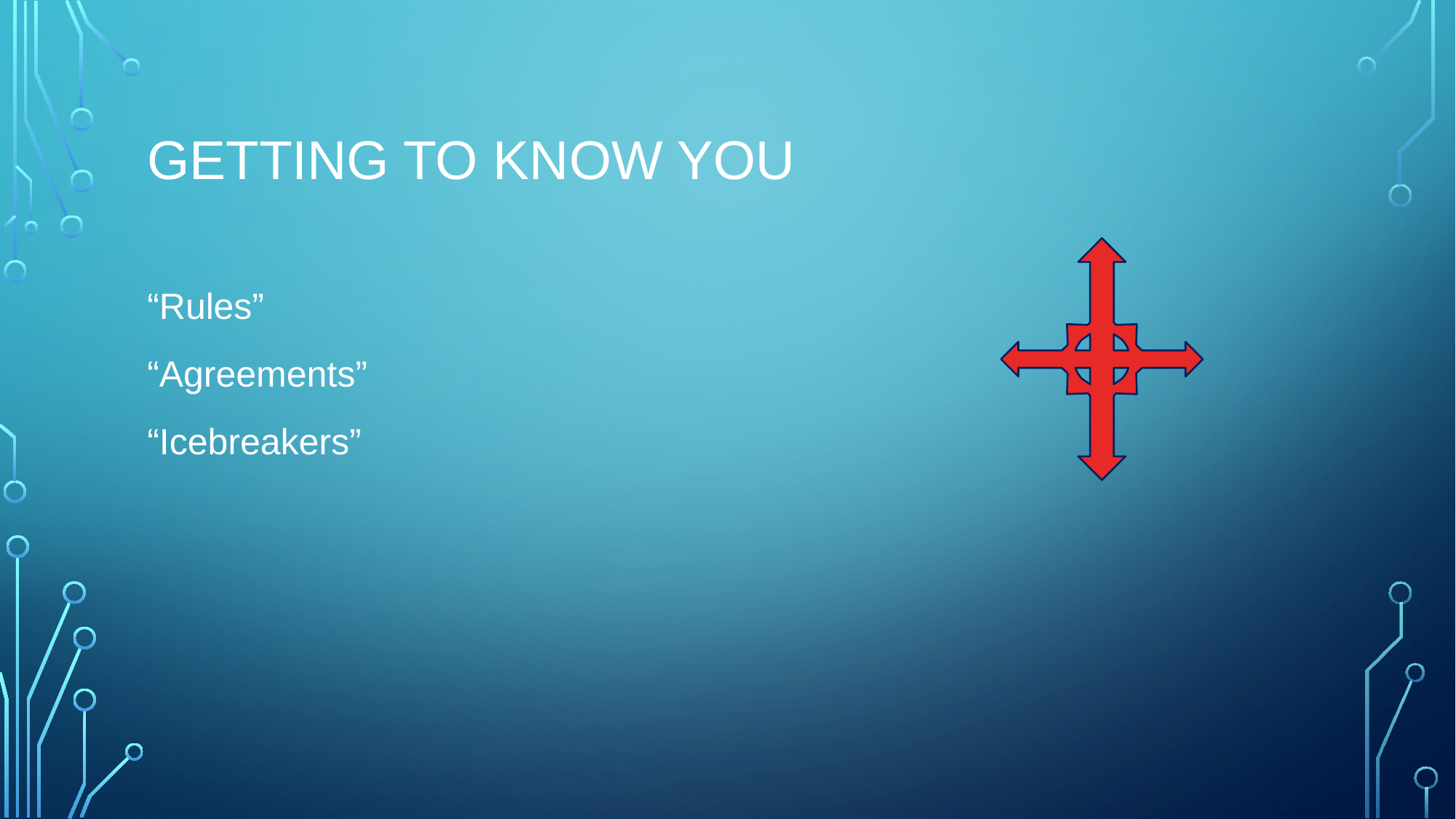

# Getting To Know You

“Rules”
“Agreements”
“Icebreakers”